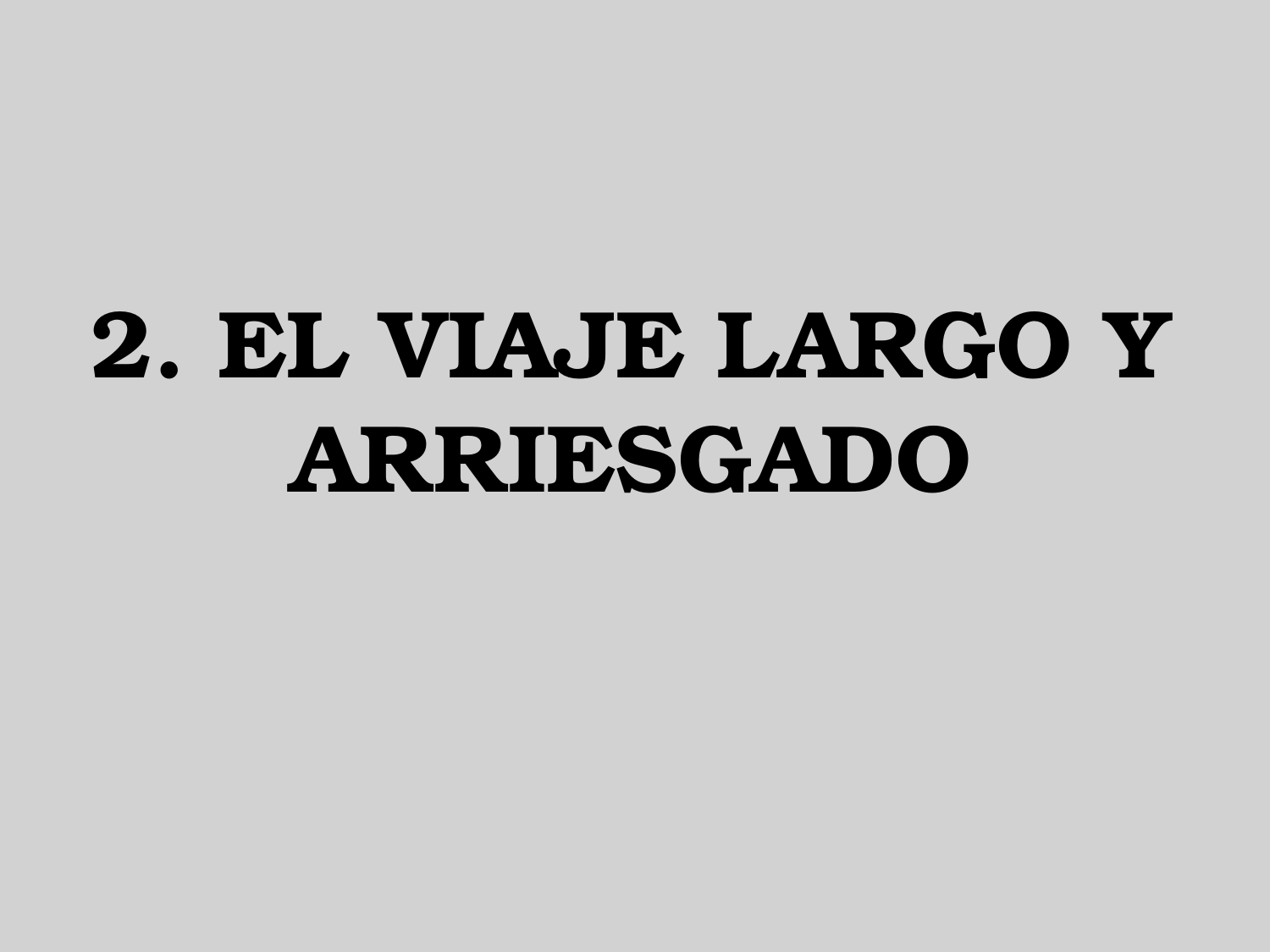

# 2. EL VIAJE LARGO Y ARRIESGADO